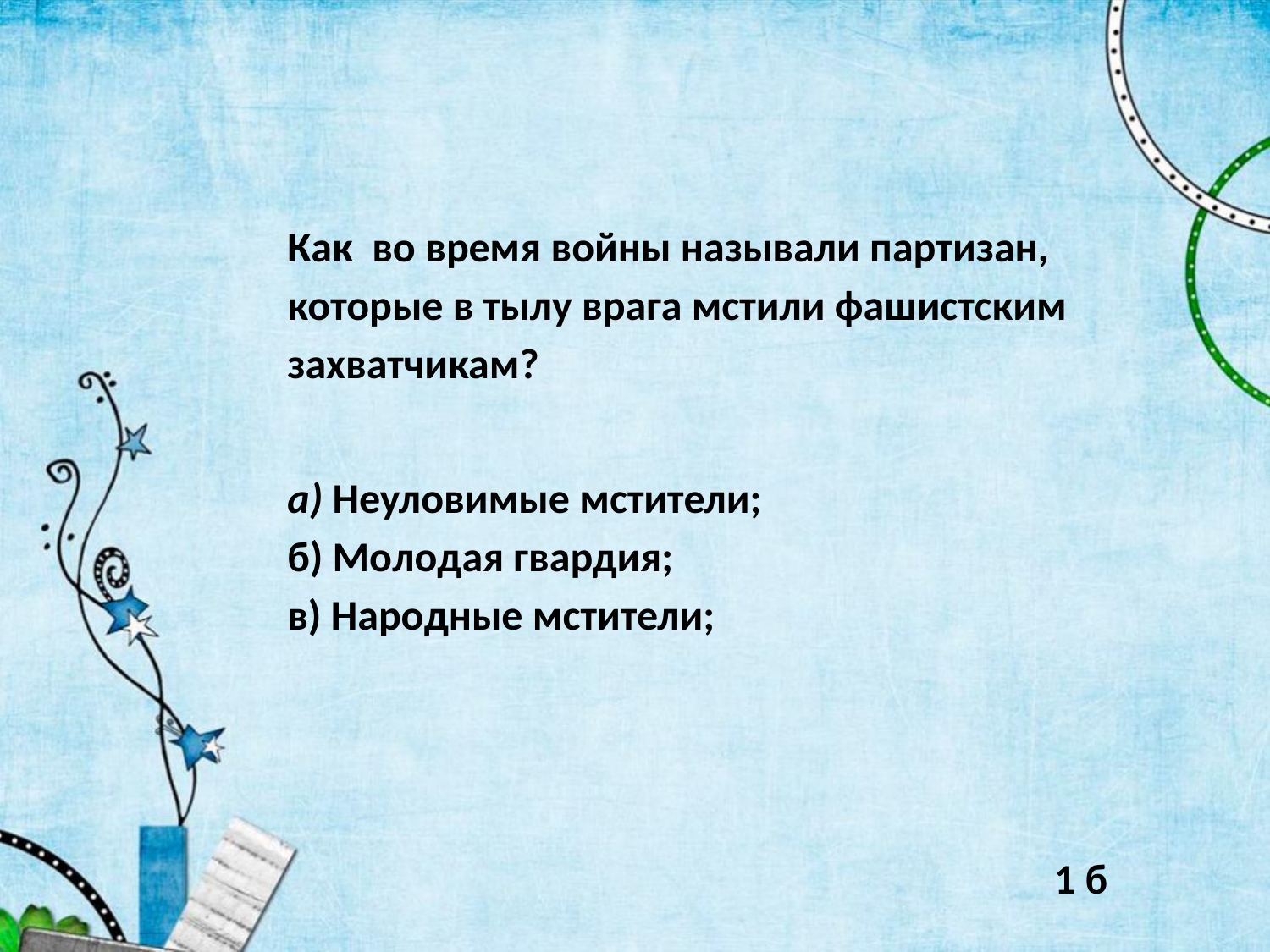

Как  во время войны называли партизан, которые в тылу врага мстили фашистским захватчикам?
а) Неуловимые мстители;
б) Молодая гвардия;
в) Народные мстители;
1 б